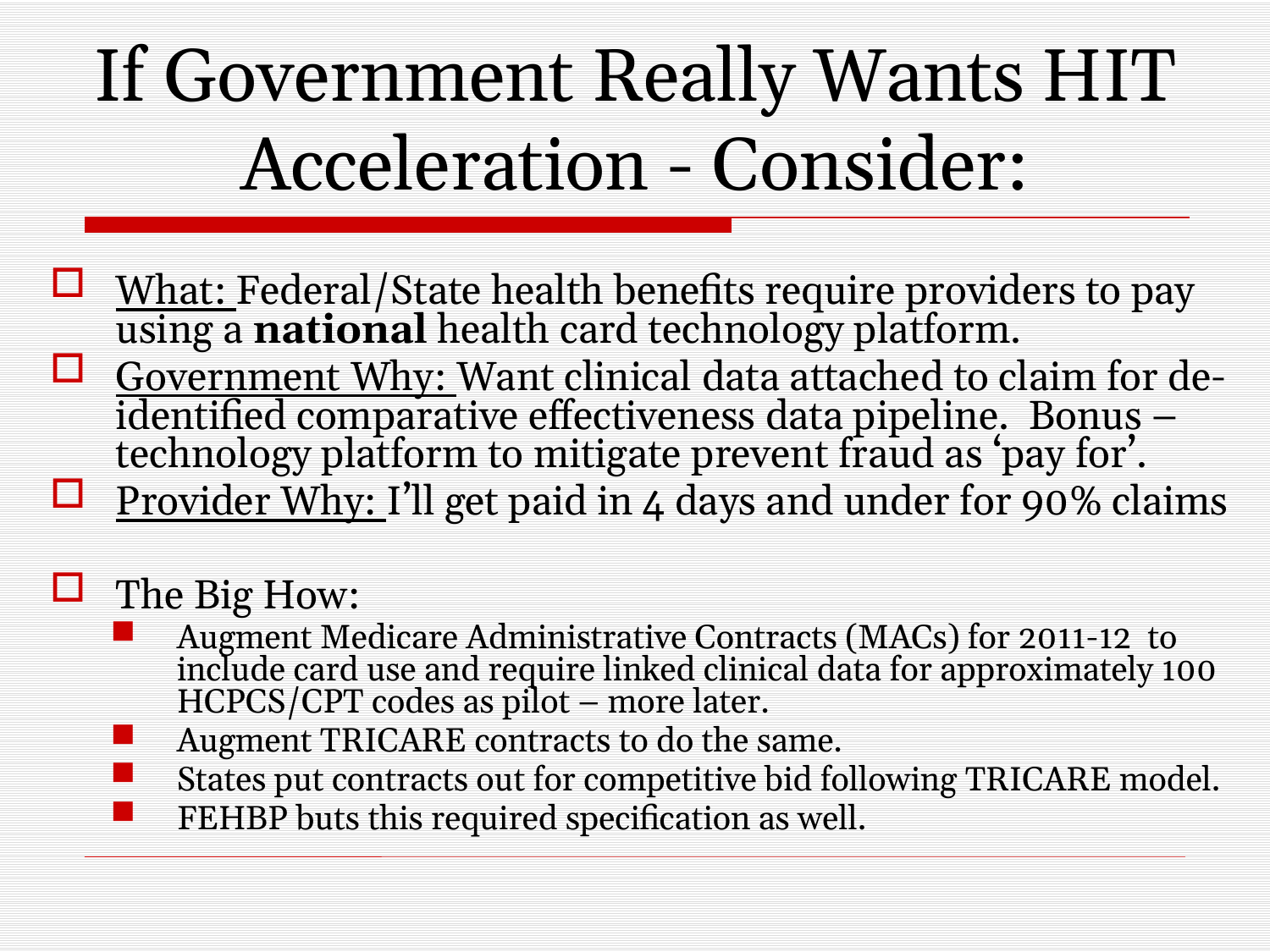

# If Government Really Wants HIT Acceleration - Consider:
What: Federal/State health benefits require providers to pay using a national health card technology platform.
Government Why: Want clinical data attached to claim for de-identified comparative effectiveness data pipeline.  Bonus – technology platform to mitigate prevent fraud as ‘pay for’.
Provider Why: I’ll get paid in 4 days and under for 90% claims

The Big How:
Augment Medicare Administrative Contracts (MACs) for 2011-12  to include card use and require linked clinical data for approximately 100 HCPCS/CPT codes as pilot – more later.
Augment TRICARE contracts to do the same.
States put contracts out for competitive bid following TRICARE model.
FEHBP buts this required specification as well.